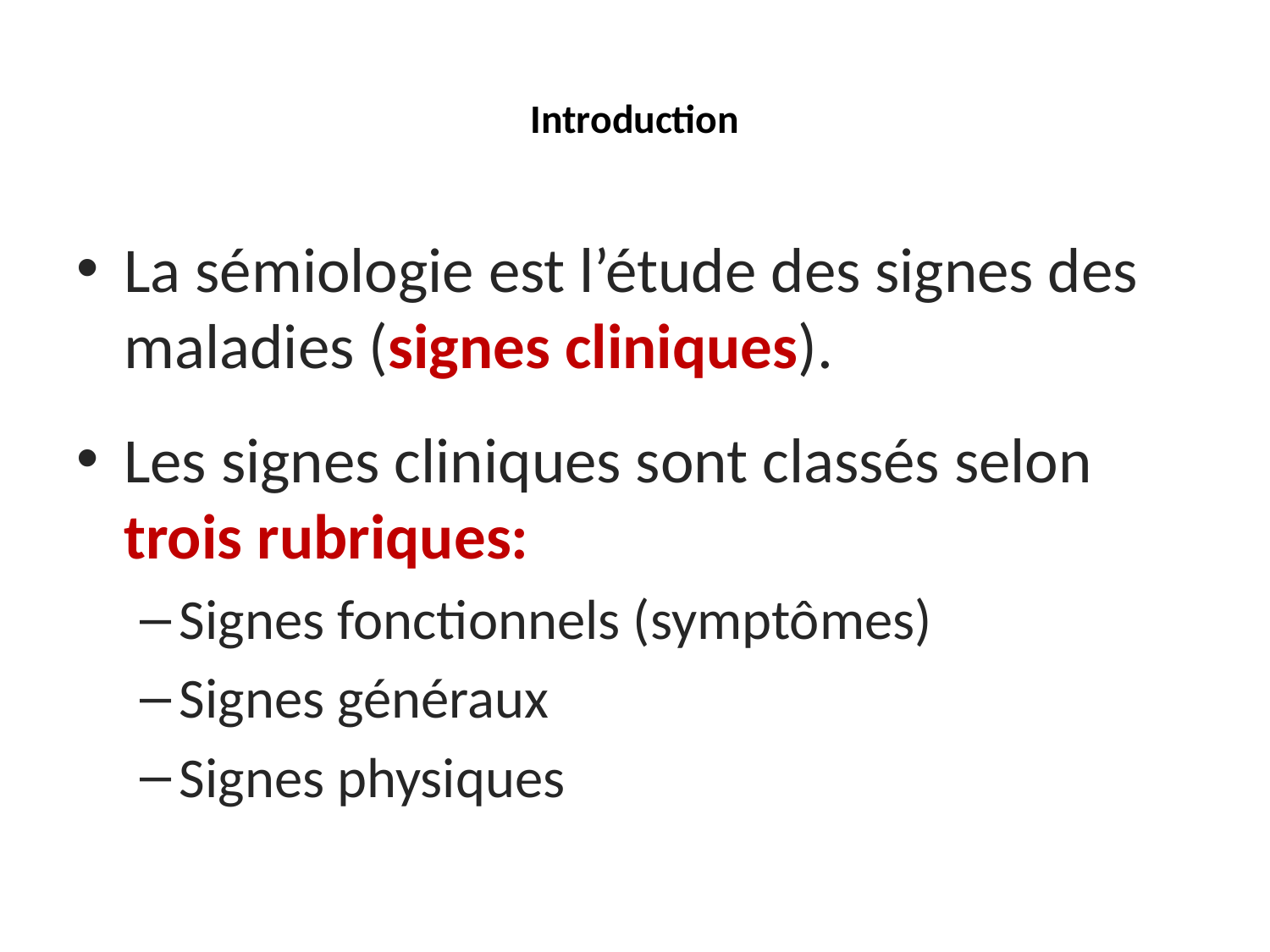

# Introduction
La sémiologie est l’étude des signes des maladies (signes cliniques).

Les signes cliniques sont classés selon trois rubriques:
Signes fonctionnels (symptômes)
Signes généraux
Signes physiques